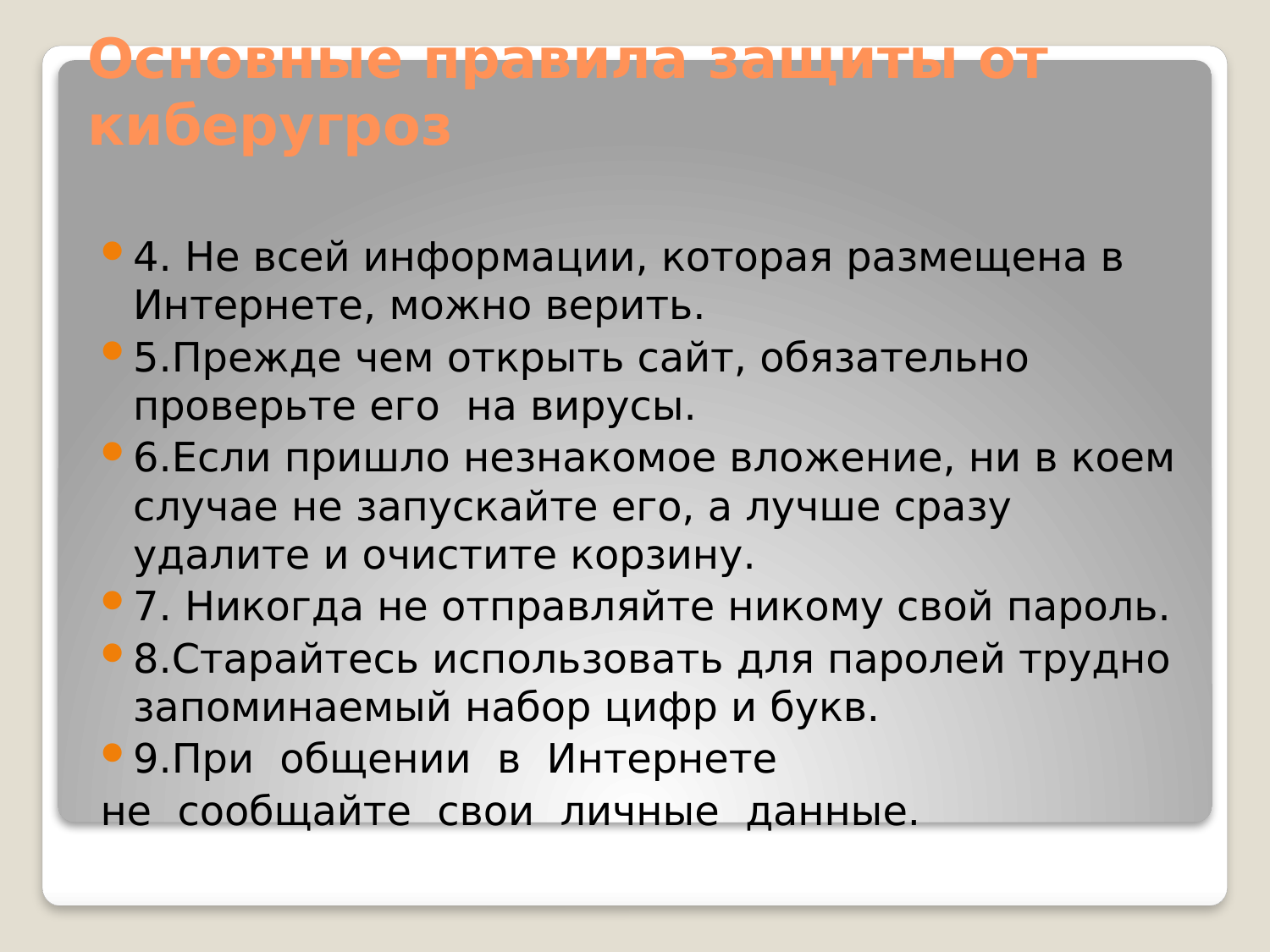

# Основные правила защиты от киберугроз

4. Не всей информации, которая размещена в Интернете, можно верить.
5.Прежде чем открыть сайт, обязательно проверьте его  на вирусы.
6.Если пришло незнакомое вложение, ни в коем случае не запускайте его, а лучше сразу удалите и очистите корзину.
7. Никогда не отправляйте никому свой пароль.
8.Старайтесь использовать для паролей трудно запоминаемый набор цифр и букв.
9.При  общении  в  Интернете
не  сообщайте  свои  личные  данные.